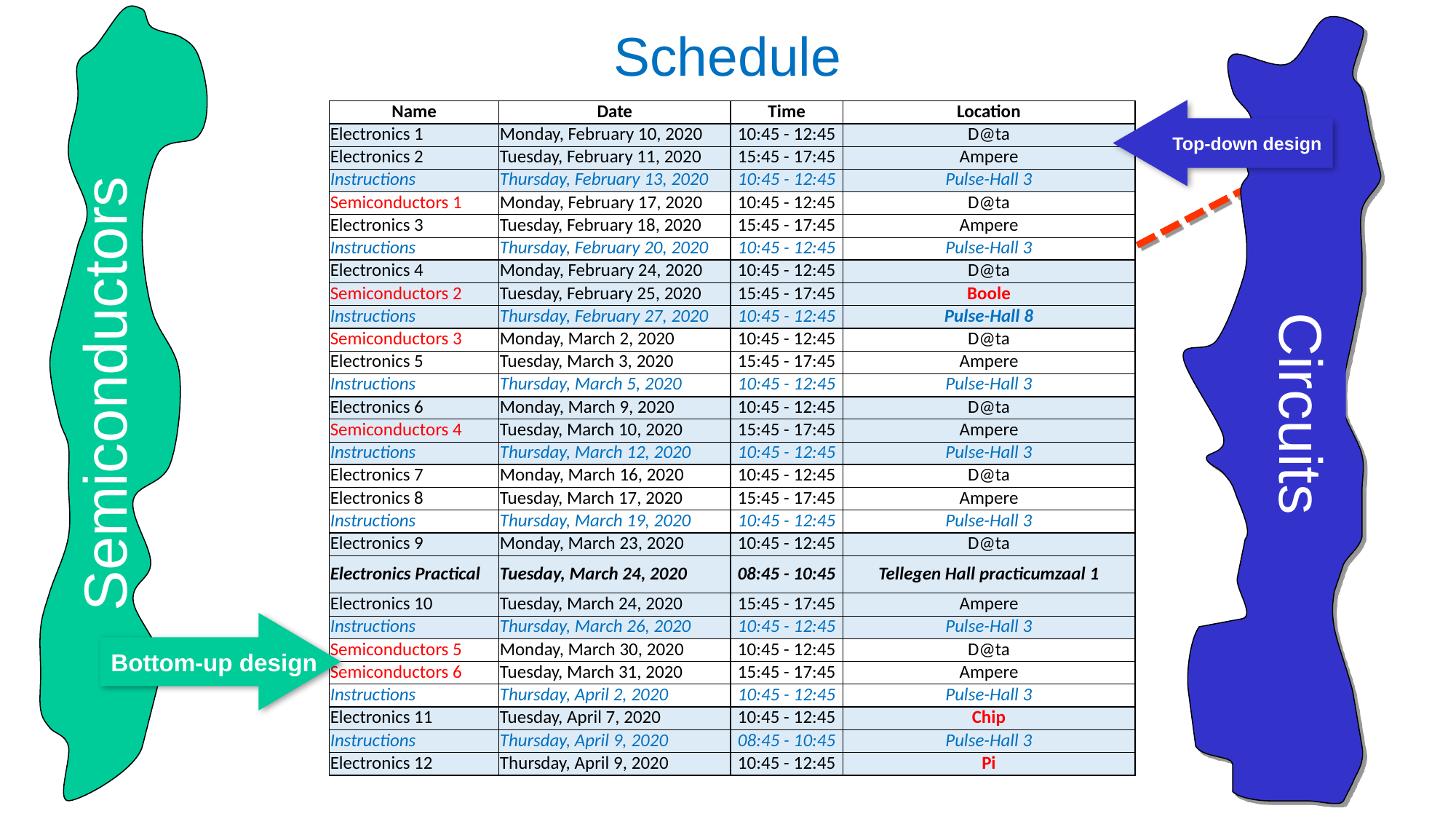

Schedule

Top-down design
Semiconductors
Circuits
Bottom-up design
| Name | Date | Time | Location |
| --- | --- | --- | --- |
| Electronics 1 | Monday, February 10, 2020 | 10:45 - 12:45 | D@ta |
| Electronics 2 | Tuesday, February 11, 2020 | 15:45 - 17:45 | Ampere |
| Instructions | Thursday, February 13, 2020 | 10:45 - 12:45 | Pulse-Hall 3 |
| Semiconductors 1 | Monday, February 17, 2020 | 10:45 - 12:45 | D@ta |
| Electronics 3 | Tuesday, February 18, 2020 | 15:45 - 17:45 | Ampere |
| Instructions | Thursday, February 20, 2020 | 10:45 - 12:45 | Pulse-Hall 3 |
| Electronics 4 | Monday, February 24, 2020 | 10:45 - 12:45 | D@ta |
| Semiconductors 2 | Tuesday, February 25, 2020 | 15:45 - 17:45 | Boole |
| Instructions | Thursday, February 27, 2020 | 10:45 - 12:45 | Pulse-Hall 8 |
| Semiconductors 3 | Monday, March 2, 2020 | 10:45 - 12:45 | D@ta |
| Electronics 5 | Tuesday, March 3, 2020 | 15:45 - 17:45 | Ampere |
| Instructions | Thursday, March 5, 2020 | 10:45 - 12:45 | Pulse-Hall 3 |
| Electronics 6 | Monday, March 9, 2020 | 10:45 - 12:45 | D@ta |
| Semiconductors 4 | Tuesday, March 10, 2020 | 15:45 - 17:45 | Ampere |
| Instructions | Thursday, March 12, 2020 | 10:45 - 12:45 | Pulse-Hall 3 |
| Electronics 7 | Monday, March 16, 2020 | 10:45 - 12:45 | D@ta |
| Electronics 8 | Tuesday, March 17, 2020 | 15:45 - 17:45 | Ampere |
| Instructions | Thursday, March 19, 2020 | 10:45 - 12:45 | Pulse-Hall 3 |
| Electronics 9 | Monday, March 23, 2020 | 10:45 - 12:45 | D@ta |
| Electronics Practical | Tuesday, March 24, 2020 | 08:45 - 10:45 | Tellegen Hall practicumzaal 1 |
| Electronics 10 | Tuesday, March 24, 2020 | 15:45 - 17:45 | Ampere |
| Instructions | Thursday, March 26, 2020 | 10:45 - 12:45 | Pulse-Hall 3 |
| Semiconductors 5 | Monday, March 30, 2020 | 10:45 - 12:45 | D@ta |
| Semiconductors 6 | Tuesday, March 31, 2020 | 15:45 - 17:45 | Ampere |
| Instructions | Thursday, April 2, 2020 | 10:45 - 12:45 | Pulse-Hall 3 |
| Electronics 11 | Tuesday, April 7, 2020 | 10:45 - 12:45 | Chip |
| Instructions | Thursday, April 9, 2020 | 08:45 - 10:45 | Pulse-Hall 3 |
| Electronics 12 | Thursday, April 9, 2020 | 10:45 - 12:45 | Pi |
“Bottom-aware top-down design”